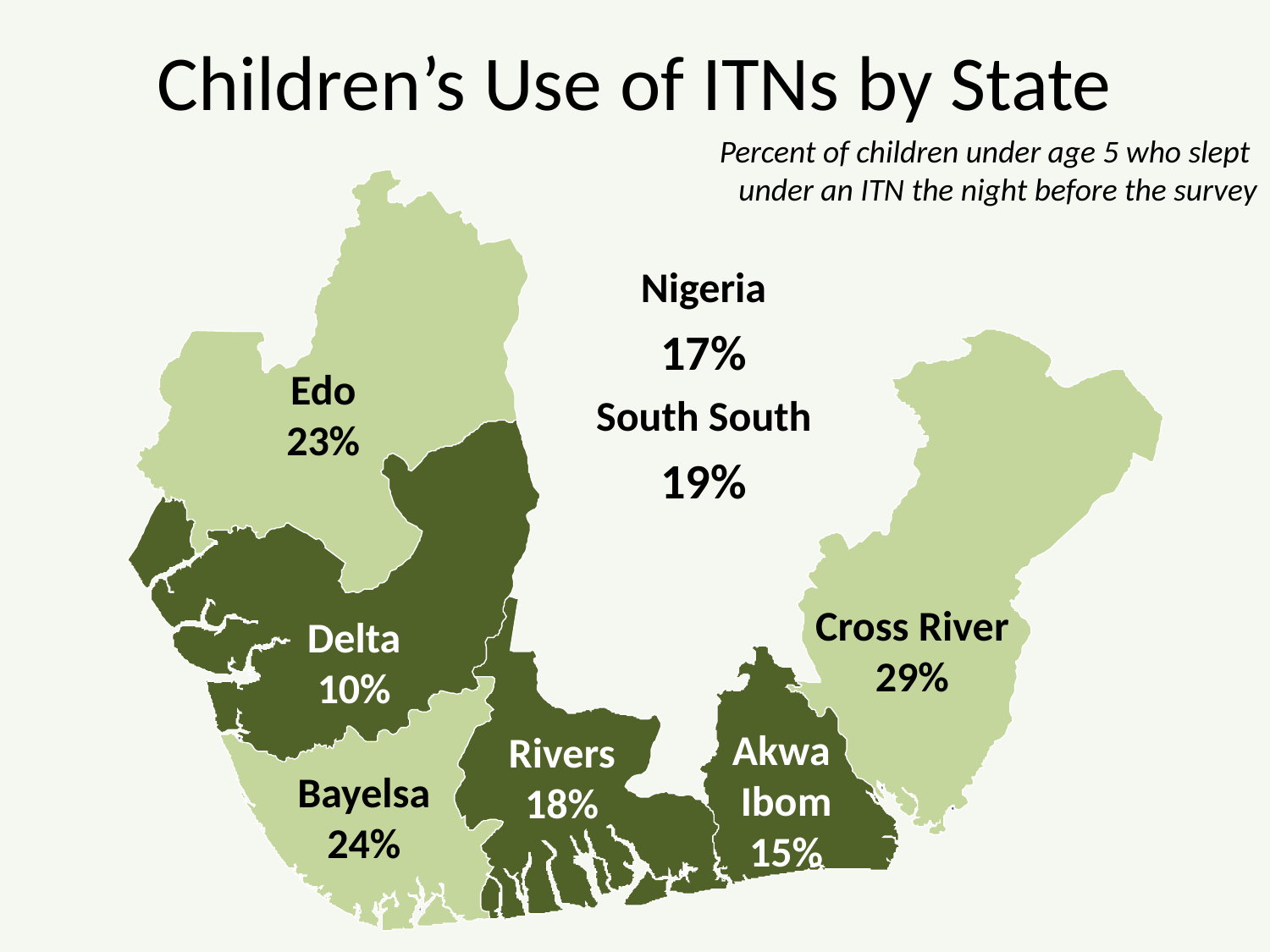

# Children’s Use of ITNs by State

Percent of children under age 5 who slept
under an ITN the night before the survey

Nigeria
17%
South South
19%
Edo
23%
Cross River
29%
Delta
10%
Akwa
Ibom
15%
Rivers
18%
Bayelsa
24%